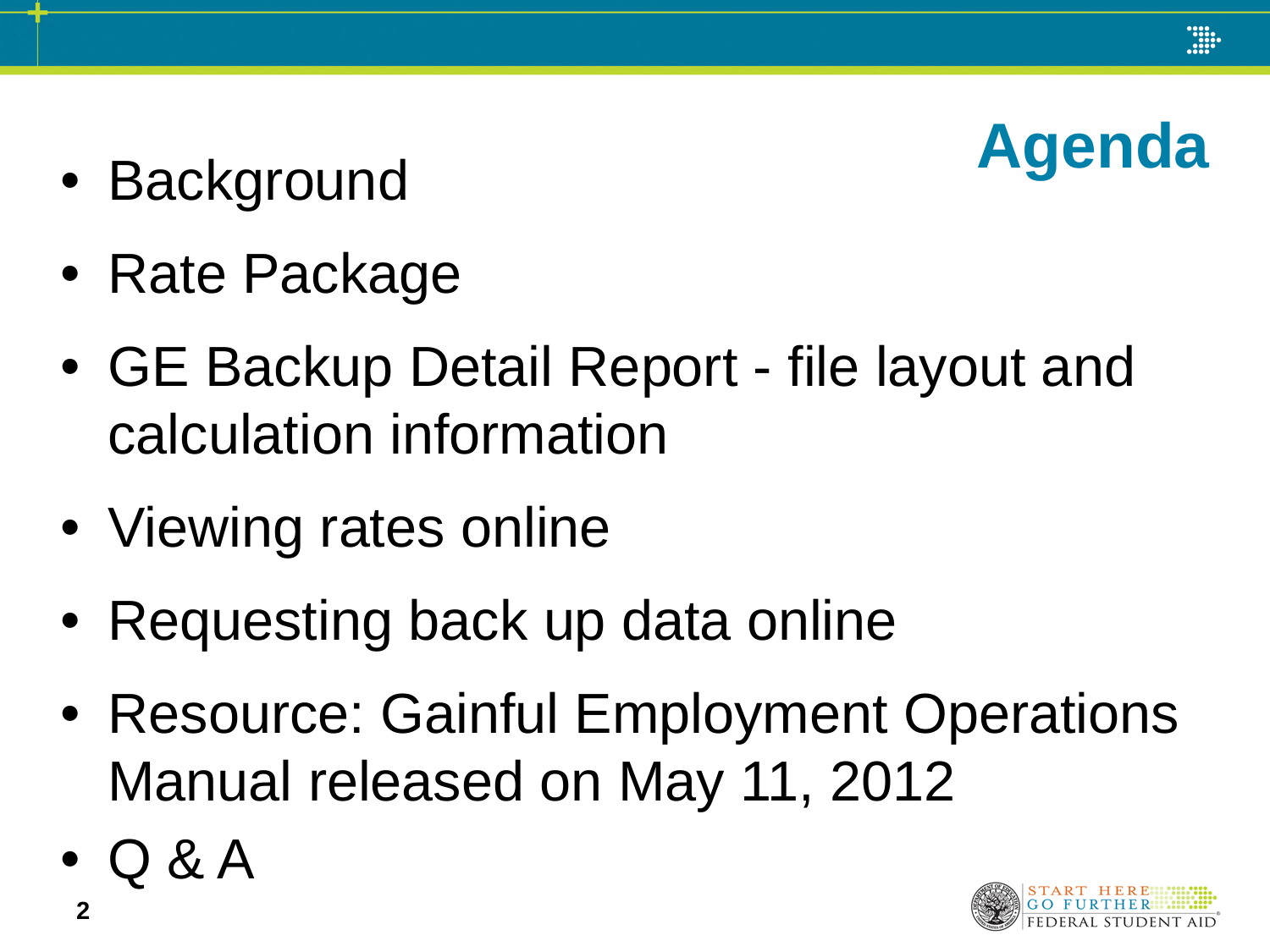

# Agenda
Background
Rate Package
GE Backup Detail Report - file layout and calculation information
Viewing rates online
Requesting back up data online
Resource: Gainful Employment Operations Manual released on May 11, 2012
Q & A

2